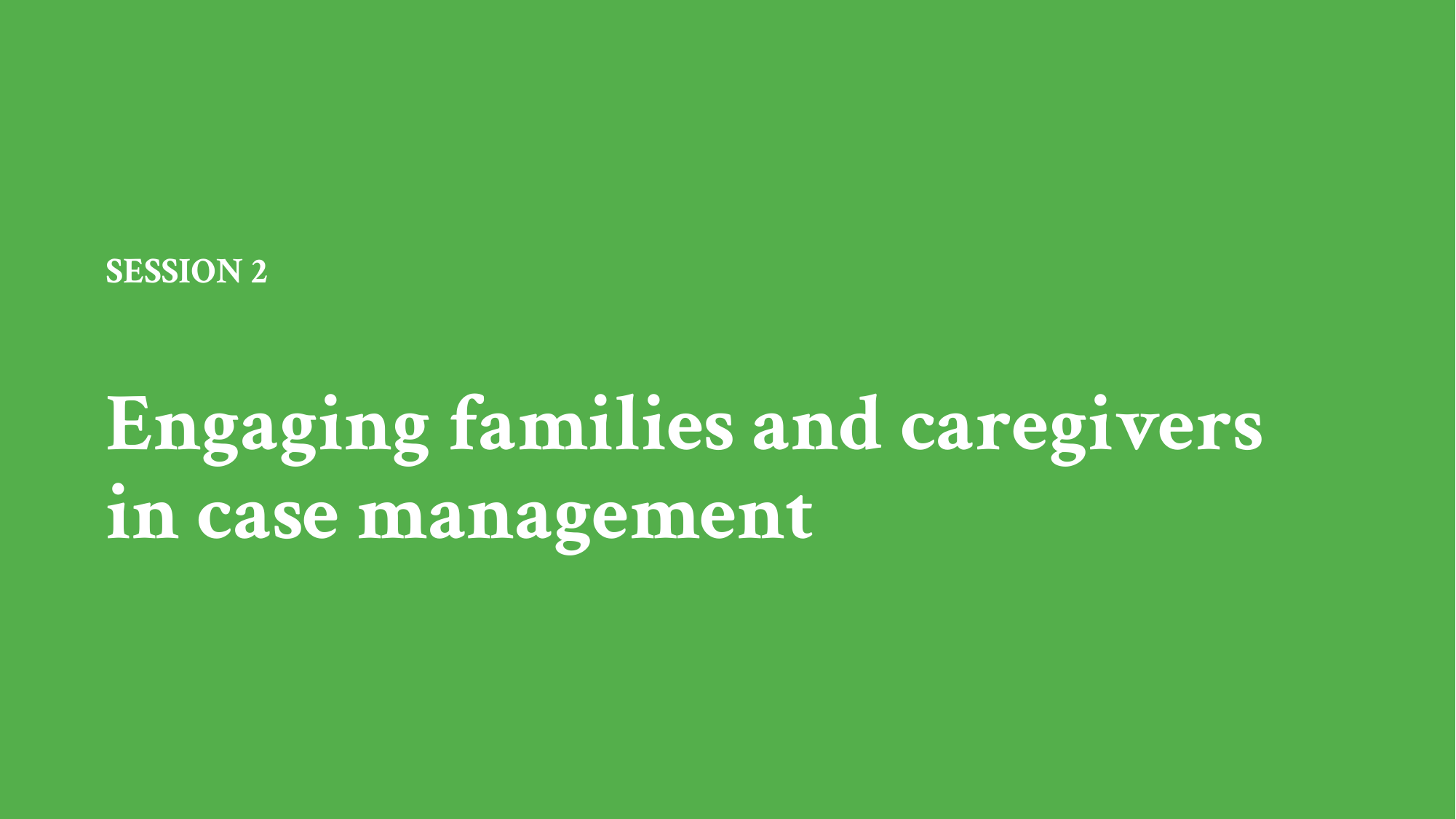

# SESSION 2 Engaging families and caregivers in case management